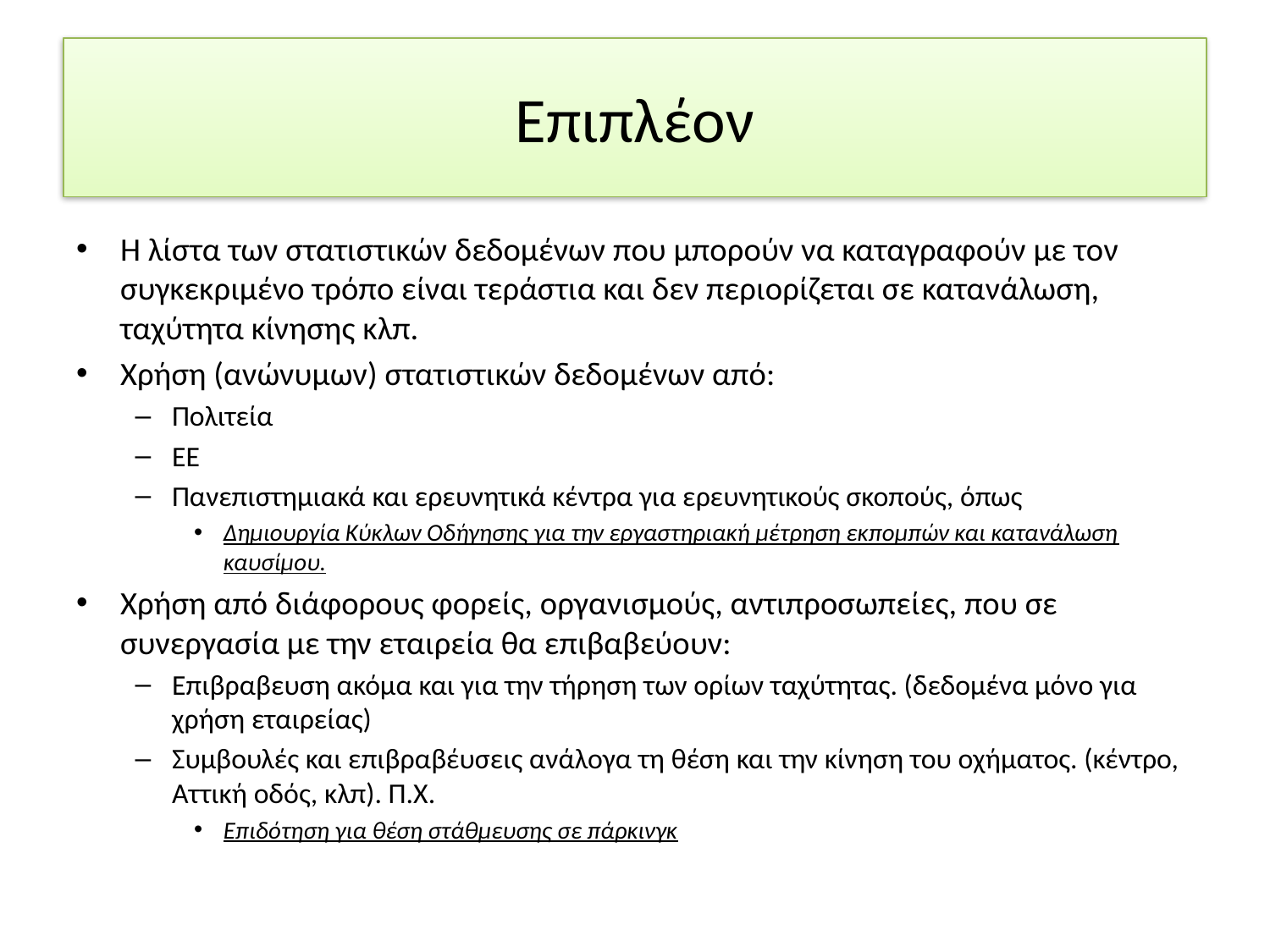

# Επιπλέον
Η λίστα των στατιστικών δεδομένων που μπορούν να καταγραφούν με τον συγκεκριμένο τρόπο είναι τεράστια και δεν περιορίζεται σε κατανάλωση, ταχύτητα κίνησης κλπ.
Χρήση (ανώνυμων) στατιστικών δεδομένων από:
Πολιτεία
ΕΕ
Πανεπιστημιακά και ερευνητικά κέντρα για ερευνητικούς σκοπούς, όπως
Δημιουργία Κύκλων Οδήγησης για την εργαστηριακή μέτρηση εκπομπών και κατανάλωση καυσίμου.
Χρήση από διάφορους φορείς, οργανισμούς, αντιπροσωπείες, που σε συνεργασία με την εταιρεία θα επιβαβεύουν:
Επιβραβευση ακόμα και για την τήρηση των ορίων ταχύτητας. (δεδομένα μόνο για χρήση εταιρείας)
Συμβουλές και επιβραβέυσεις ανάλογα τη θέση και την κίνηση του οχήματος. (κέντρο, Αττική οδός, κλπ). Π.Χ.
Επιδότηση για θέση στάθμευσης σε πάρκινγκ